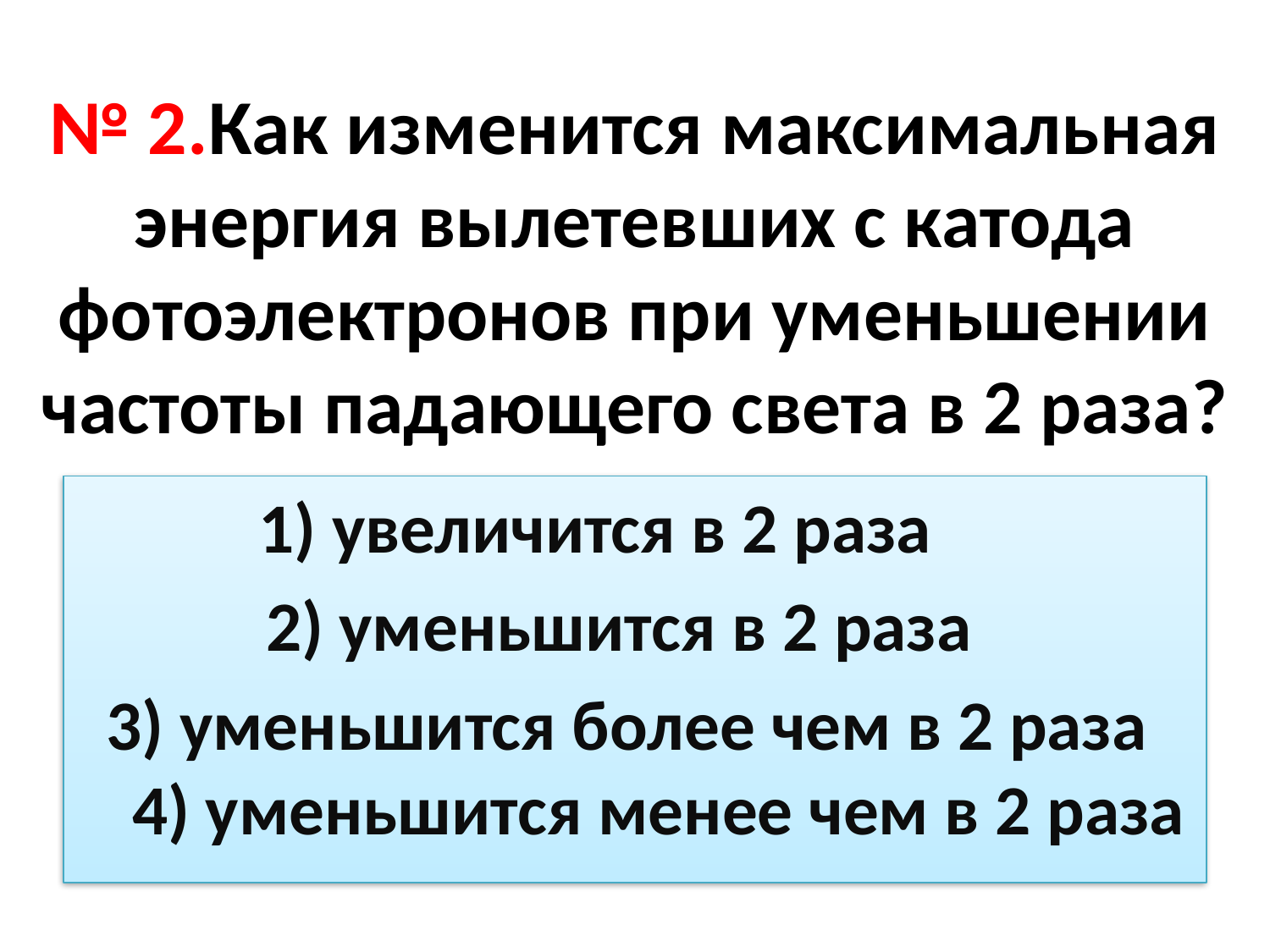

# № 2.Как изменится максимальная энергия вылетевших с катода фотоэлектронов при уменьшении частоты падающего света в 2 раза?
1) увеличится в 2 раза
2) уменьшится в 2 раза
 3) уменьшится более чем в 2 раза   4) уменьшится менее чем в 2 раза